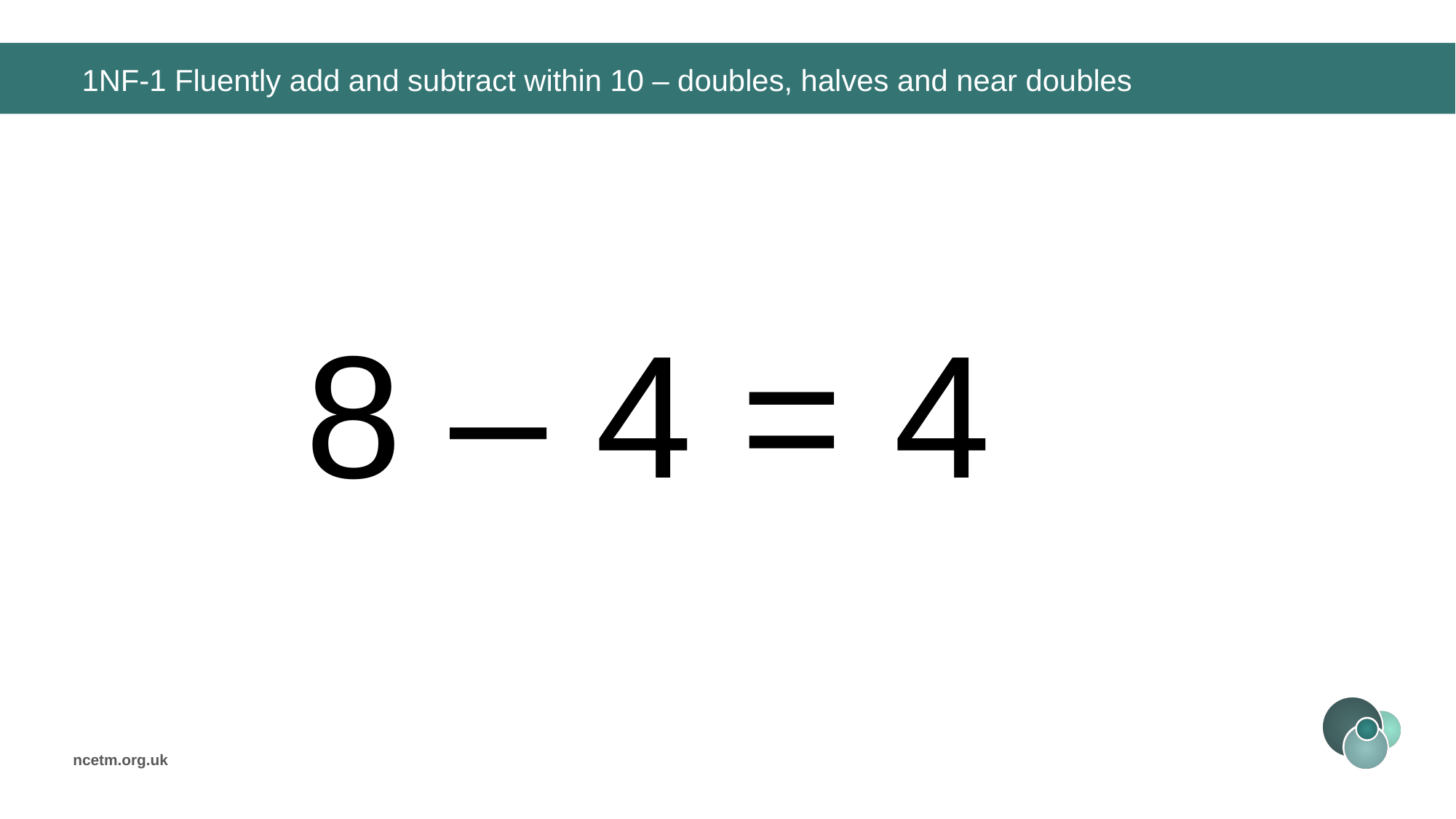

# 1NF-1 Fluently add and subtract within 10 – doubles, halves and near doubles
8 – 4 =
4